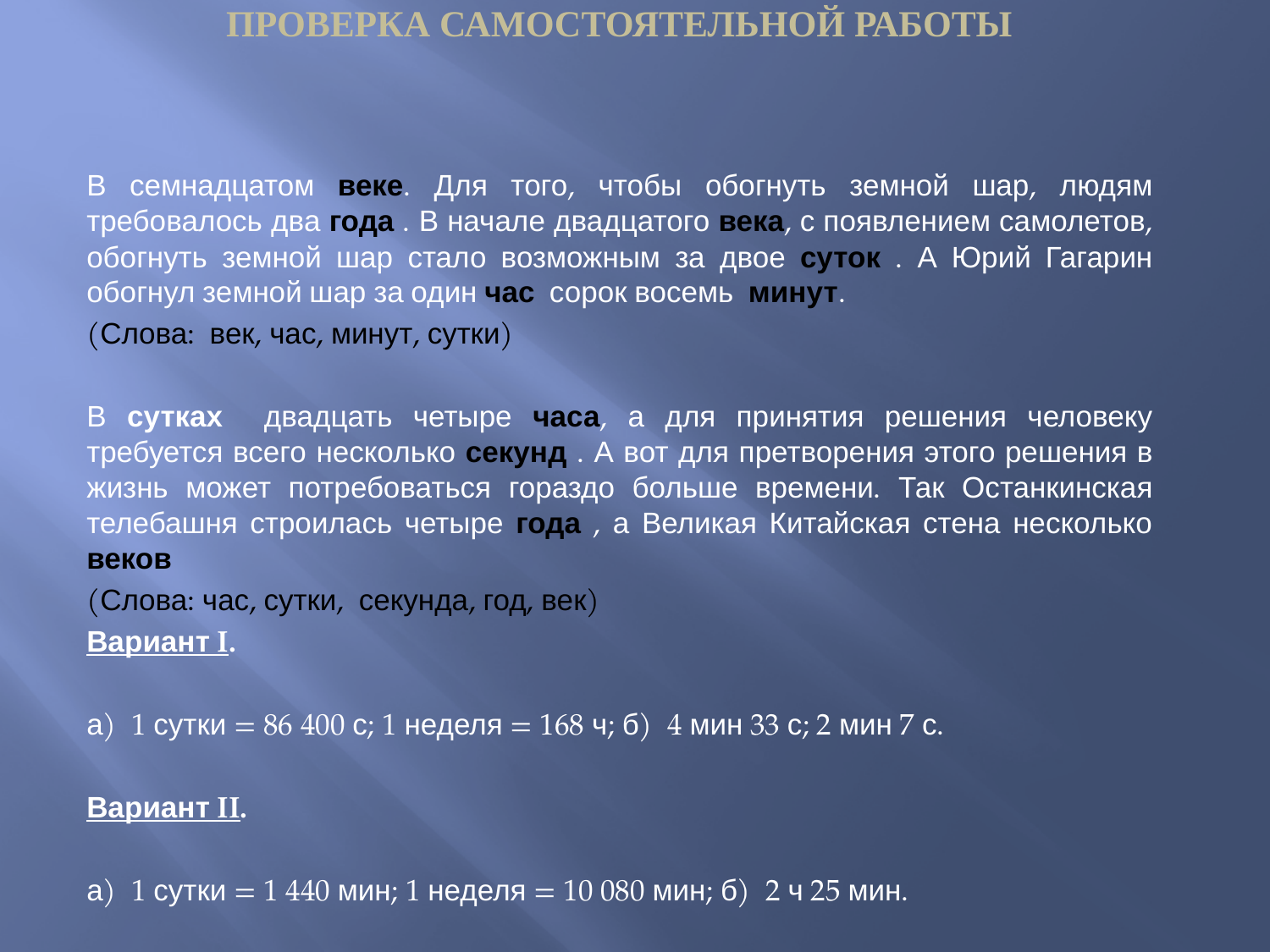

# Проверка самостоятельной работы

В семнадцатом веке. Для того, чтобы обогнуть земной шар, людям требовалось два года . В начале двадцатого века, с появлением самолетов, обогнуть земной шар стало возможным за двое суток . А Юрий Гагарин обогнул земной шар за один час  сорок восемь  минут.
(Слова:  век, час, минут, сутки)

В сутках  двадцать четыре часа, а для принятия решения человеку требуется всего несколько секунд . А вот для претворения этого решения в жизнь может потребоваться гораздо больше времени. Так Останкинская телебашня строилась четыре года , а Великая Китайская стена несколько веков
(Слова: час, сутки,  секунда, год, век)
Вариант I.

а)  1 сутки = 86 400 с; 1 неделя = 168 ч; б)  4 мин 33 с; 2 мин 7 с.

Вариант II.

а)  1 сутки = 1 440 мин; 1 неделя = 10 080 мин; б)  2 ч 25 мин.